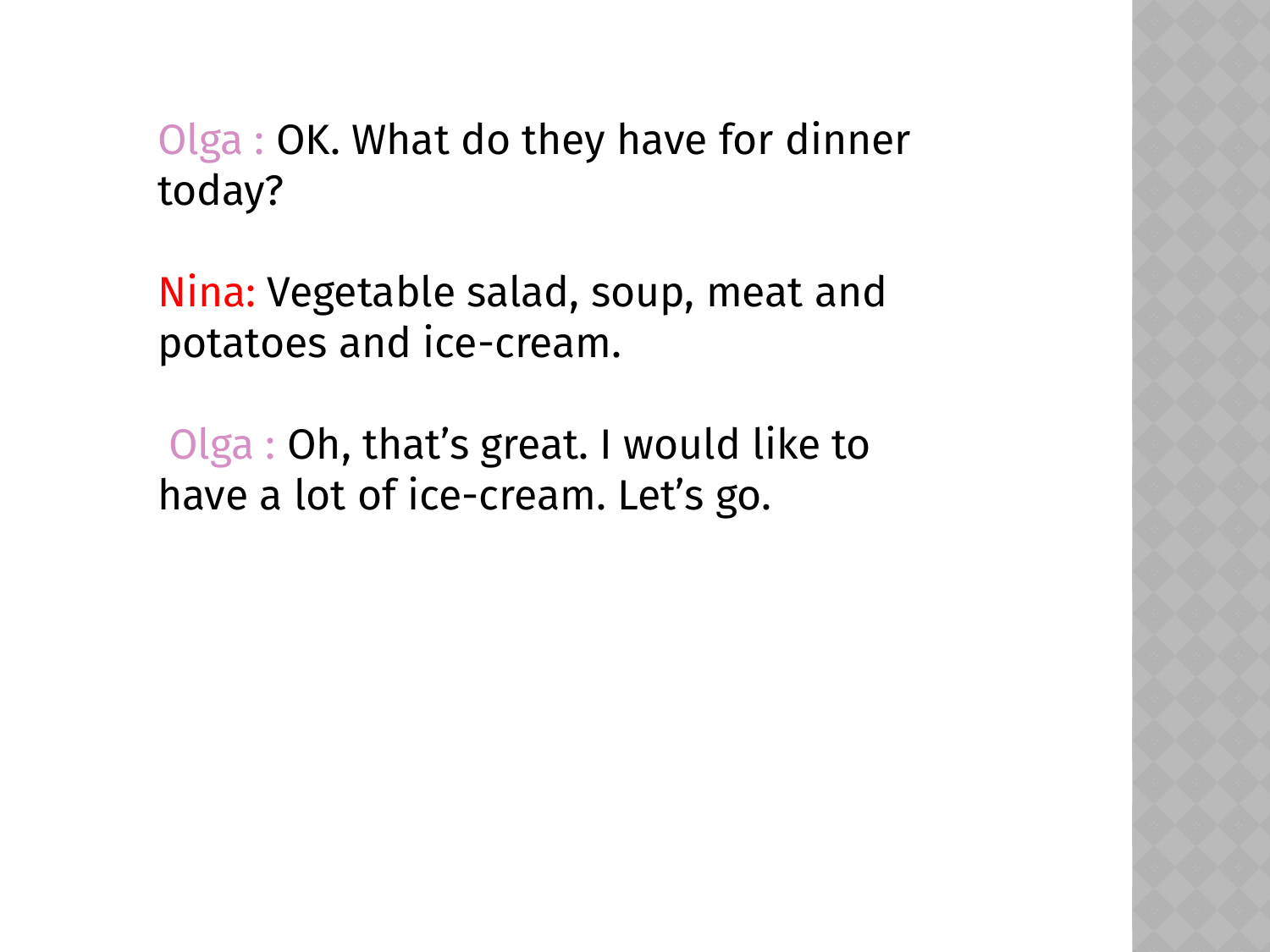

Olga : OK. What do they have for dinner today?
Nina: Vegetable salad, soup, meat and potatoes and ice-cream.
 Olga : Oh, that’s great. I would like to have a lot of ice-cream. Let’s go.